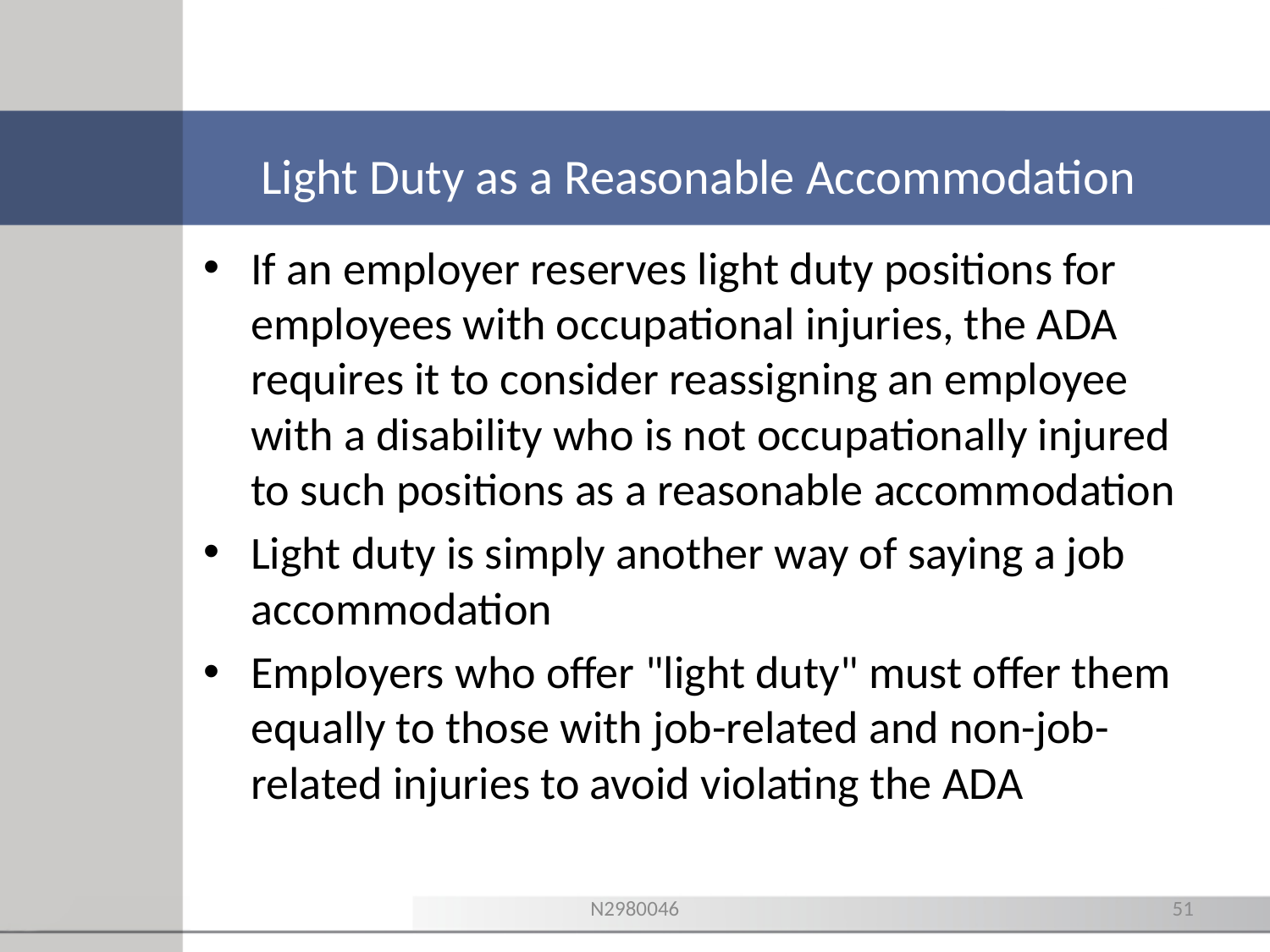

# Light Duty as a Reasonable Accommodation
If an employer reserves light duty positions for employees with occupational injuries, the ADA requires it to consider reassigning an employee with a disability who is not occupationally injured to such positions as a reasonable accommodation
Light duty is simply another way of saying a job accommodation
Employers who offer "light duty" must offer them equally to those with job-related and non-job-related injuries to avoid violating the ADA
N2980046
51